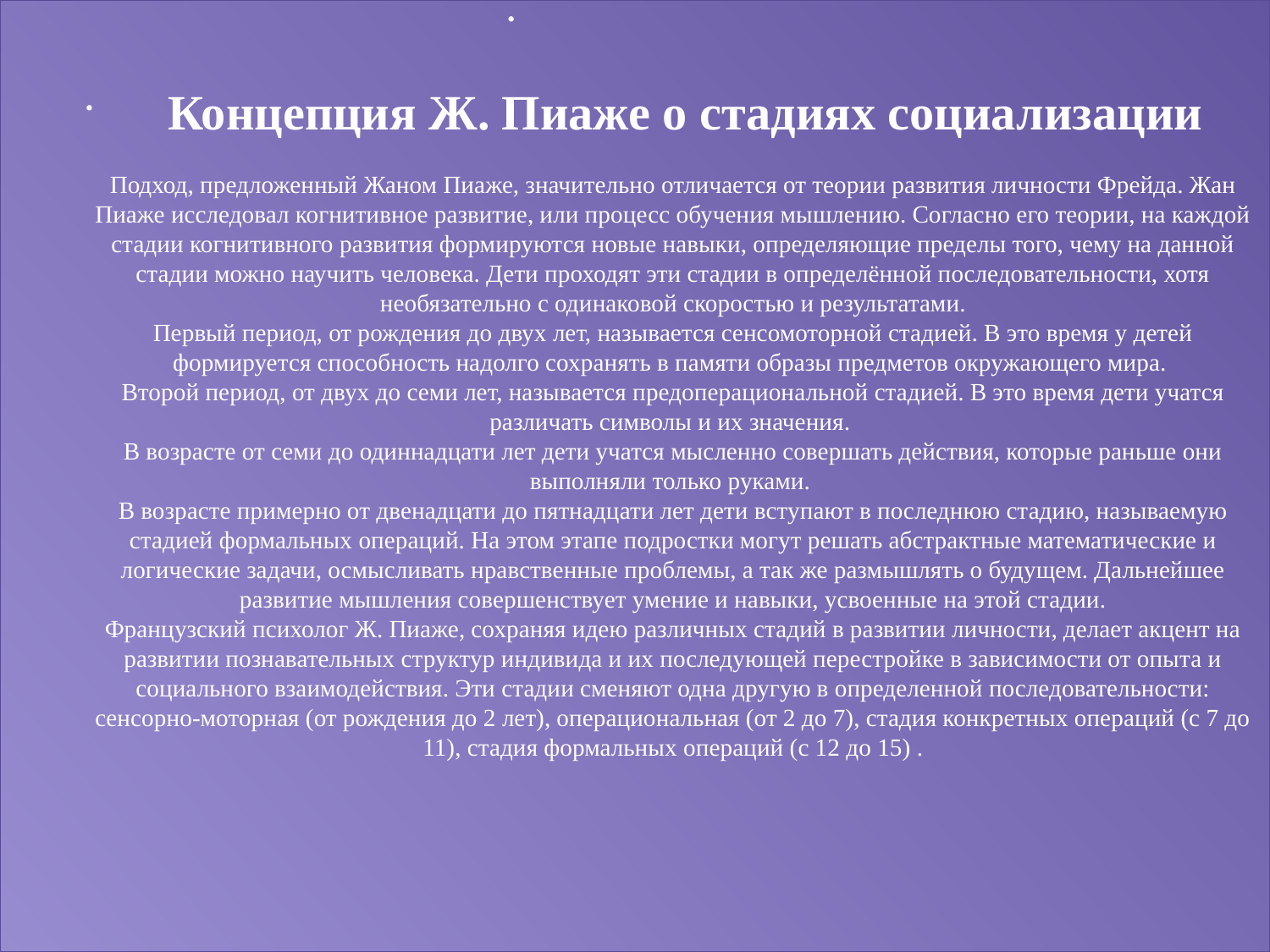

Концепция Ж. Пиаже о стадиях социализации
Подход, предложенный Жаном Пиаже, значительно отличается от теории развития личности Фрейда. Жан Пиаже исследовал когнитивное развитие, или процесс обучения мышлению. Согласно его теории, на каждой стадии когнитивного развития формируются новые навыки, определяющие пределы того, чему на данной стадии можно научить человека. Дети проходят эти стадии в определённой последовательности, хотя необязательно с одинаковой скоростью и результатами.
Первый период, от рождения до двух лет, называется сенсомоторной стадией. В это время у детей формируется способность надолго сохранять в памяти образы предметов окружающего мира. 
Второй период, от двух до семи лет, называется предоперациональной стадией. В это время дети учатся различать символы и их значения. 
В возрасте от семи до одиннадцати лет дети учатся мысленно совершать действия, которые раньше они выполняли только руками. 
В возрасте примерно от двенадцати до пятнадцати лет дети вступают в последнюю стадию, называемую стадией формальных операций. На этом этапе подростки могут решать абстрактные математические и логические задачи, осмысливать нравственные проблемы, а так же размышлять о будущем. Дальнейшее развитие мышления совершенствует умение и навыки, усвоенные на этой стадии.
Французский психолог Ж. Пиаже, сохраняя идею различных стадий в развитии личности, делает акцент на развитии познавательных структур индивида и их последующей перестройке в зависимости от опыта и социального взаимодействия. Эти стадии сменяют одна другую в определенной последовательности: сенсорно-моторная (от рождения до 2 лет), операциональная (от 2 до 7), стадия конкретных операций (с 7 до 11), стадия формальных операций (с 12 до 15) .
#